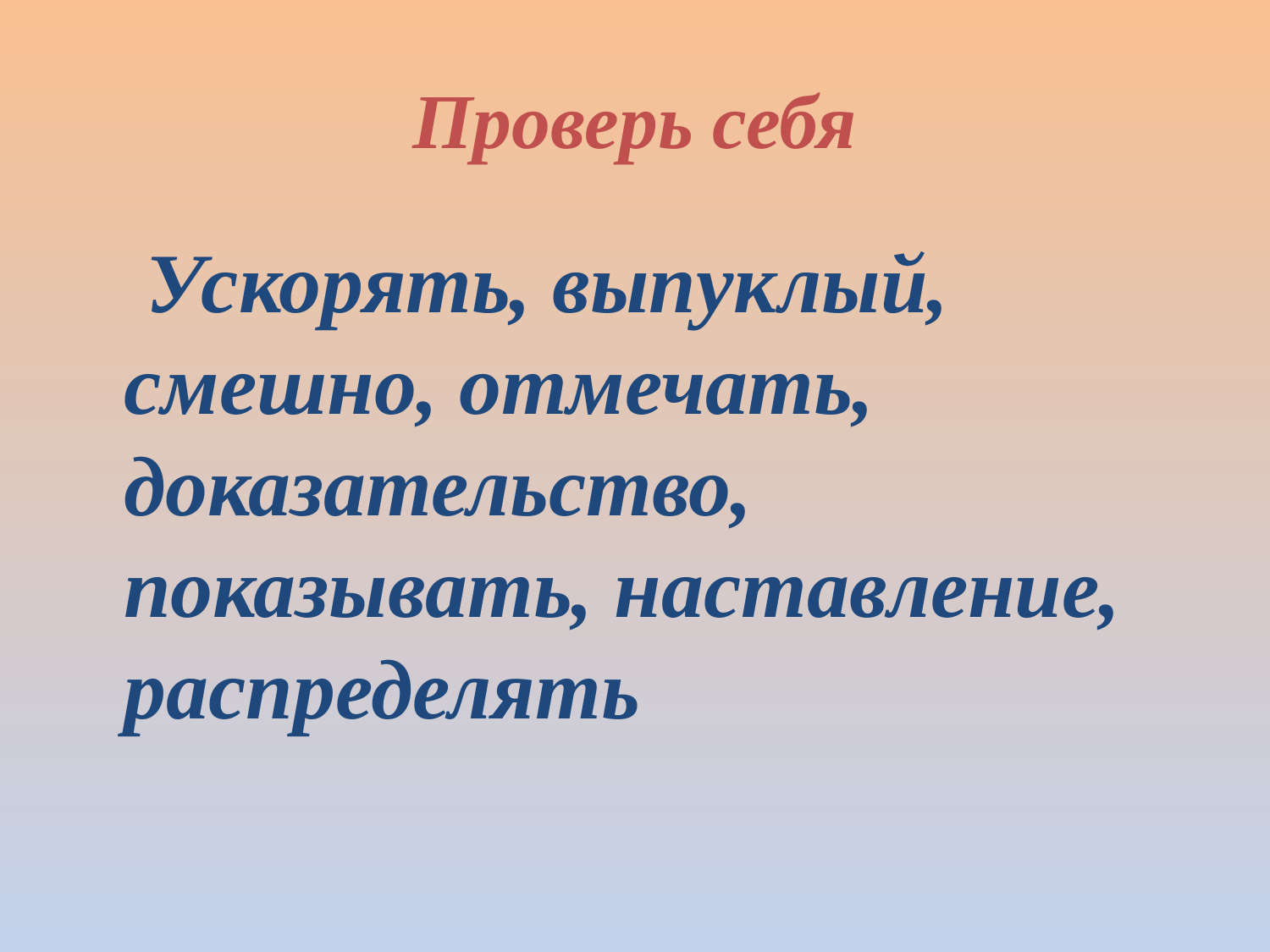

# Проверь себя
    Ускорять, выпуклый, смешно, отмечать, доказательство, показывать, наставление, распределять